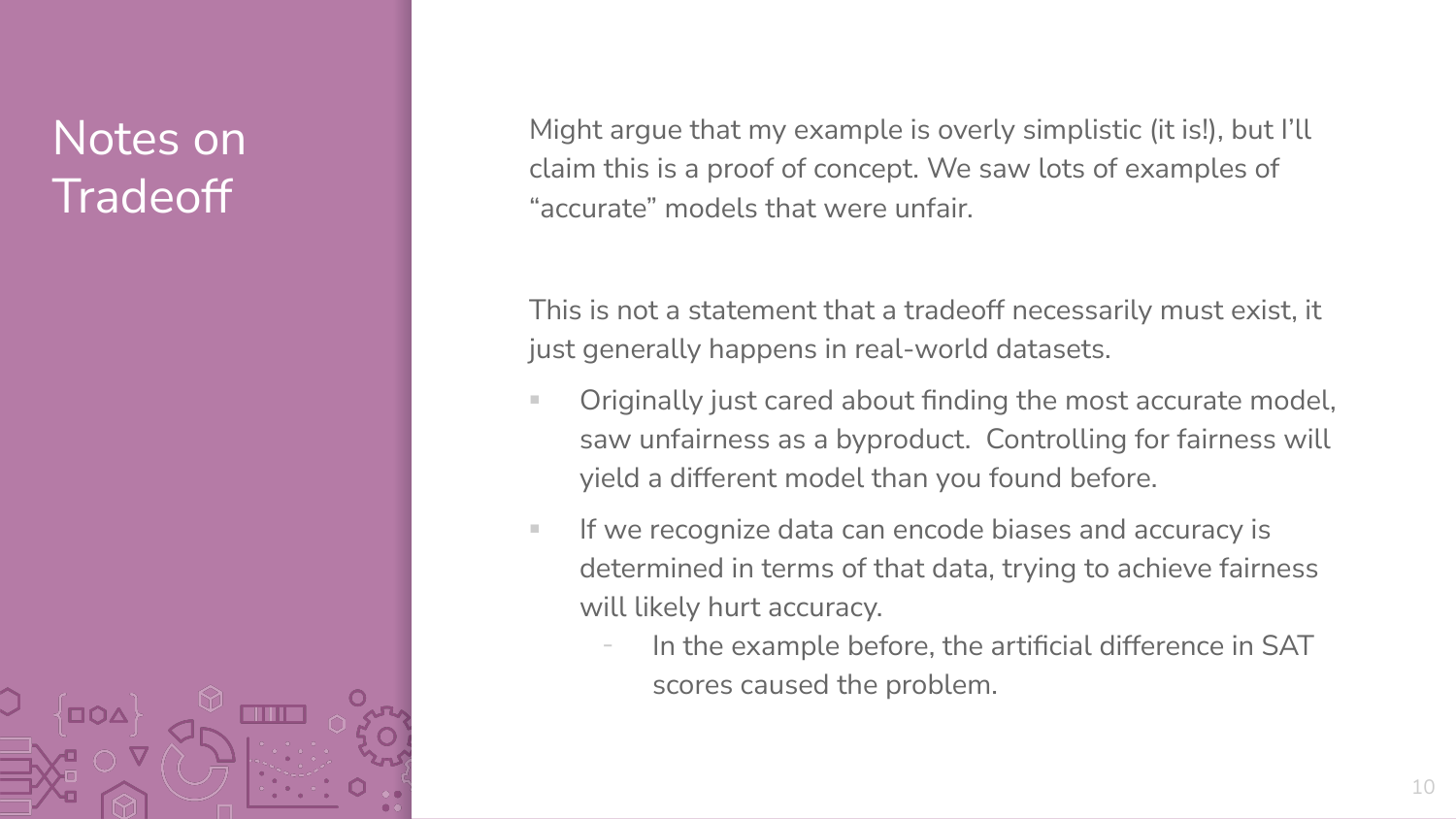

# Notes on Tradeoff
Might argue that my example is overly simplistic (it is!), but I’ll claim this is a proof of concept. We saw lots of examples of “accurate” models that were unfair.

This is not a statement that a tradeoff necessarily must exist, it just generally happens in real-world datasets.
Originally just cared about finding the most accurate model, saw unfairness as a byproduct.  Controlling for fairness will yield a different model than you found before.
If we recognize data can encode biases and accuracy is determined in terms of that data, trying to achieve fairness will likely hurt accuracy.
In the example before, the artificial difference in SAT scores caused the problem.

10